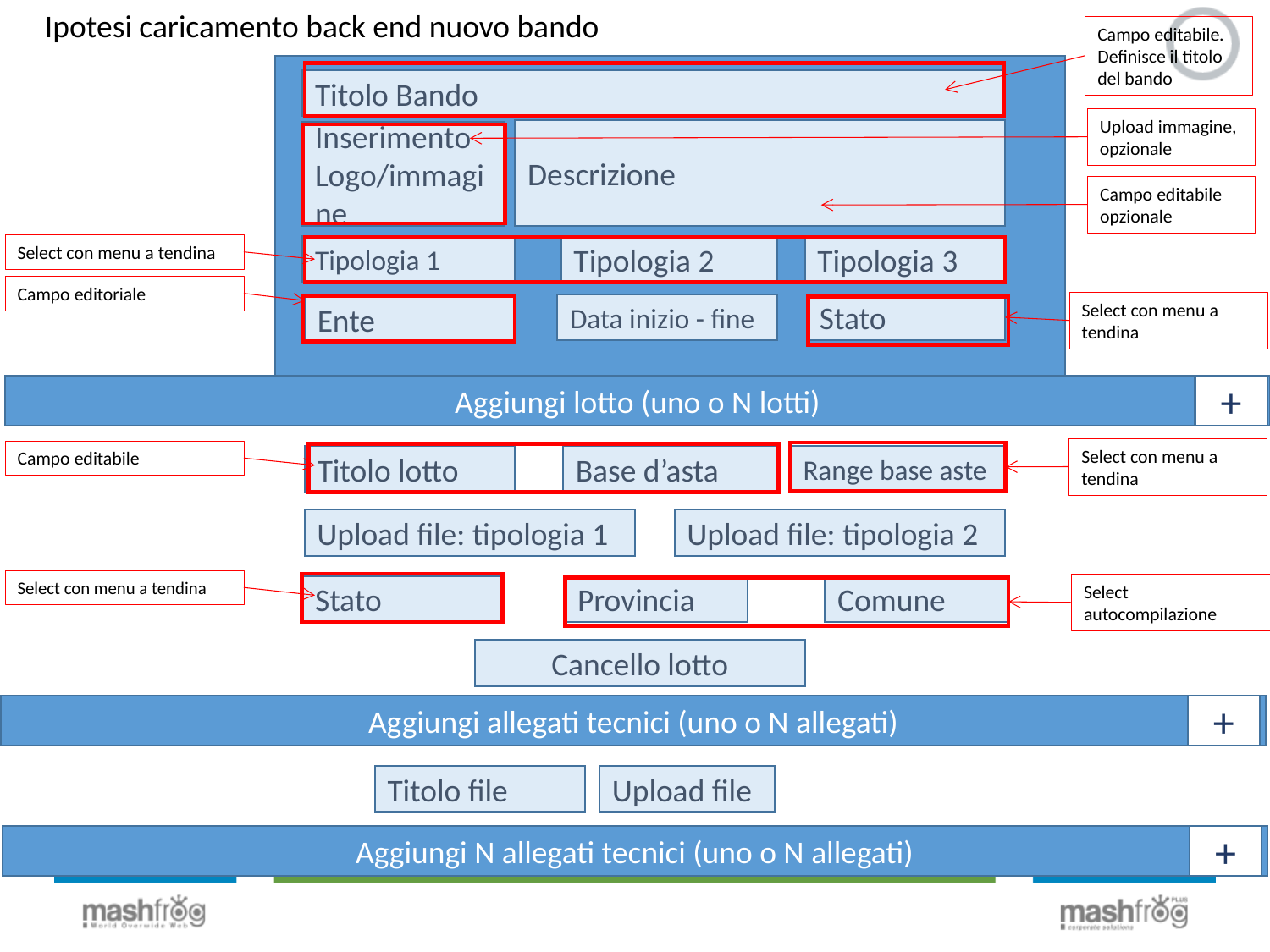

Ipotesi caricamento back end nuovo bando
Campo editabile. Definisce il titolo del bando

Titolo Bando
Upload immagine, opzionale
Descrizione
Inserimento Logo/immagine

Campo editabile opzionale
Select con menu a tendina
Tipologia 1
Tipologia 2
Tipologia 3

Campo editoriale
Select con menu a tendina
Stato
Data inizio - fine

Ente

Aggiungi lotto (uno o N lotti)
+
Select con menu a tendina
Campo editabile

Base d’asta
Titolo lotto
Range base aste
Upload file: tipologia 1
Upload file: tipologia 2
Select con menu a tendina

Select autocompilazione
Provincia
Stato
Comune

Cancello lotto
Aggiungi allegati tecnici (uno o N allegati)
+
Upload file
Titolo file
Aggiungi N allegati tecnici (uno o N allegati)
+